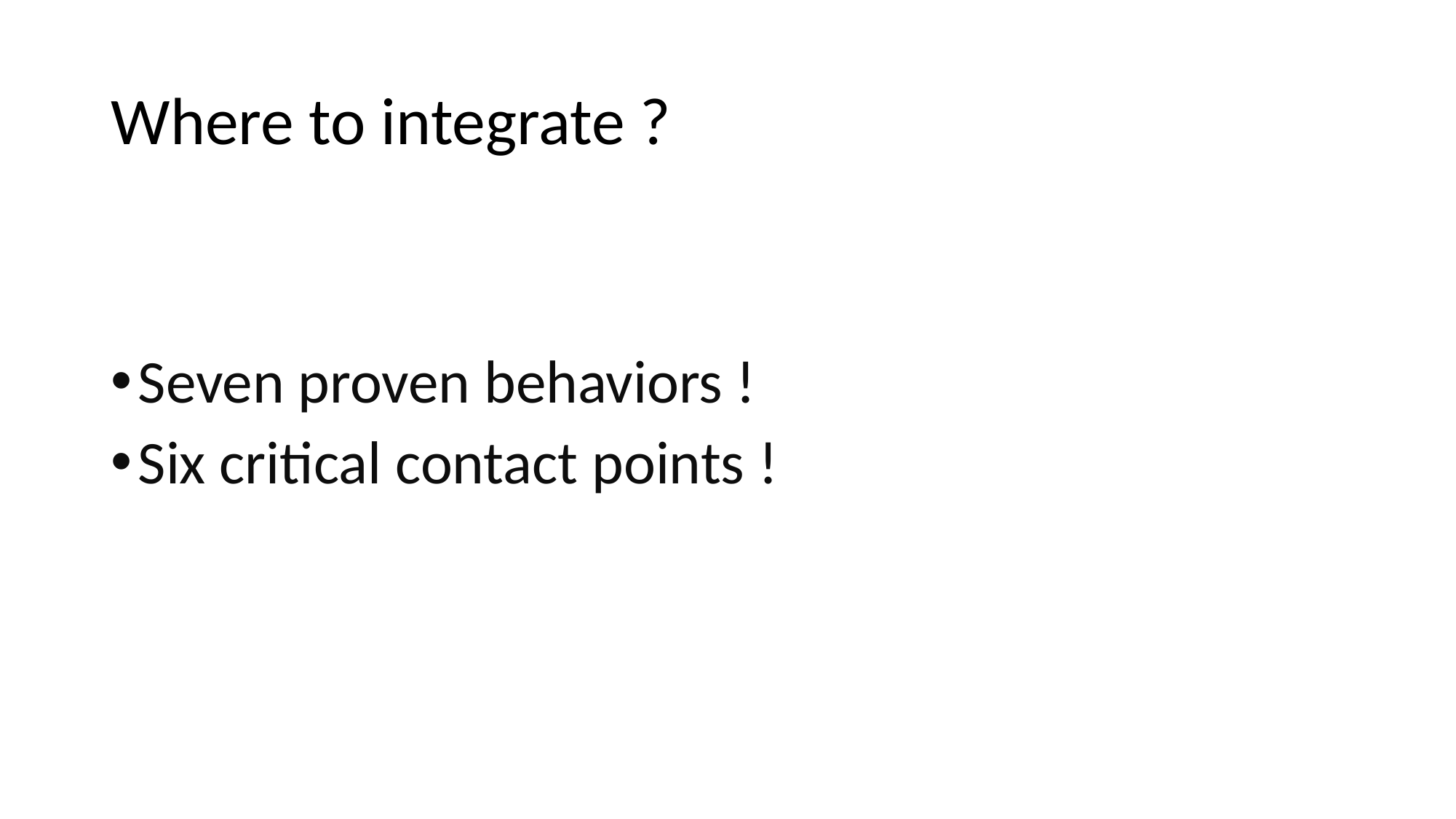

# Where to integrate ?

Seven proven behaviors !
Six critical contact points !
ayenew.n(bsc,fellow of mph human nutrtion)
29